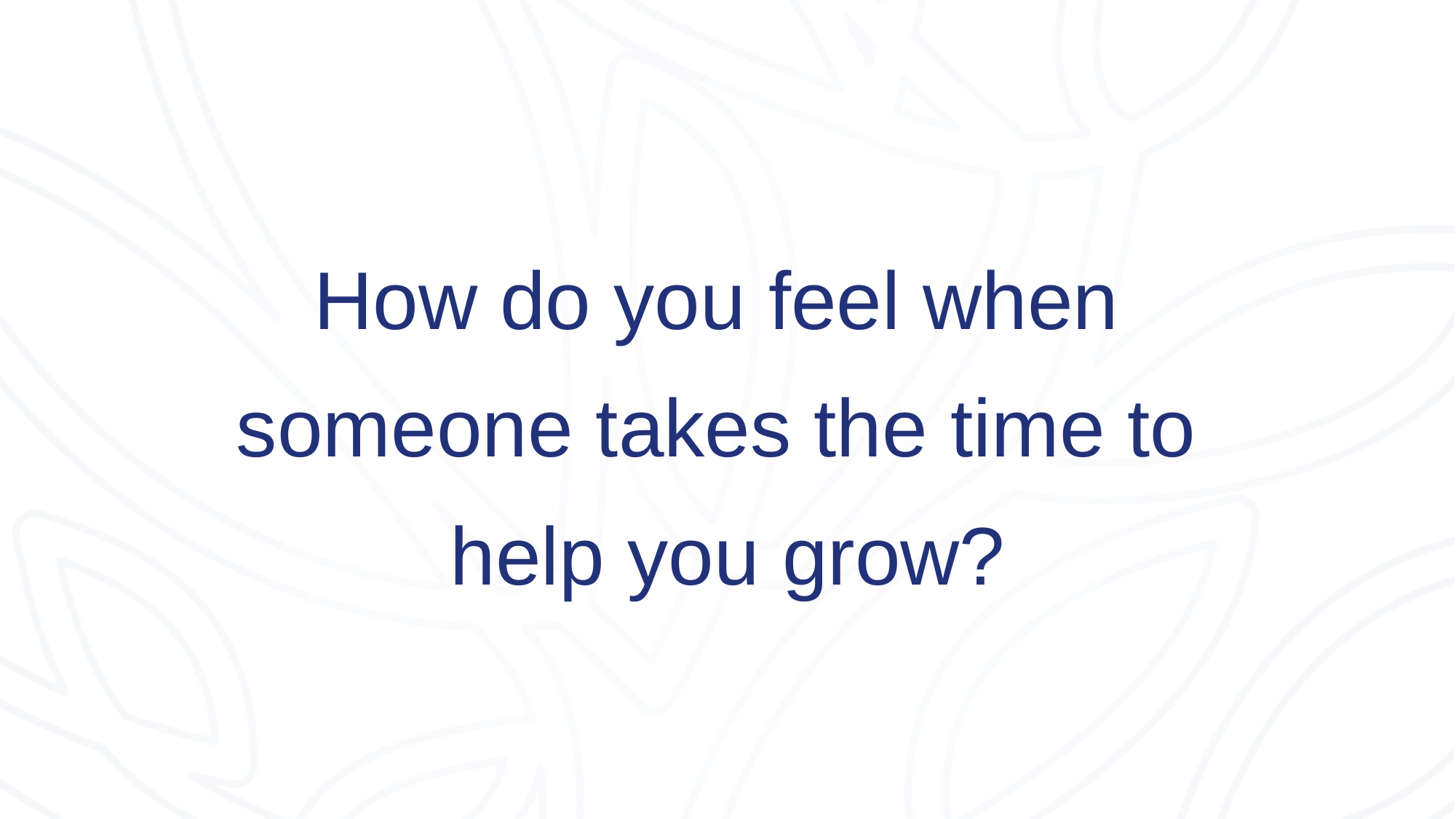

# How do you feel when someone takes the time to help you grow?